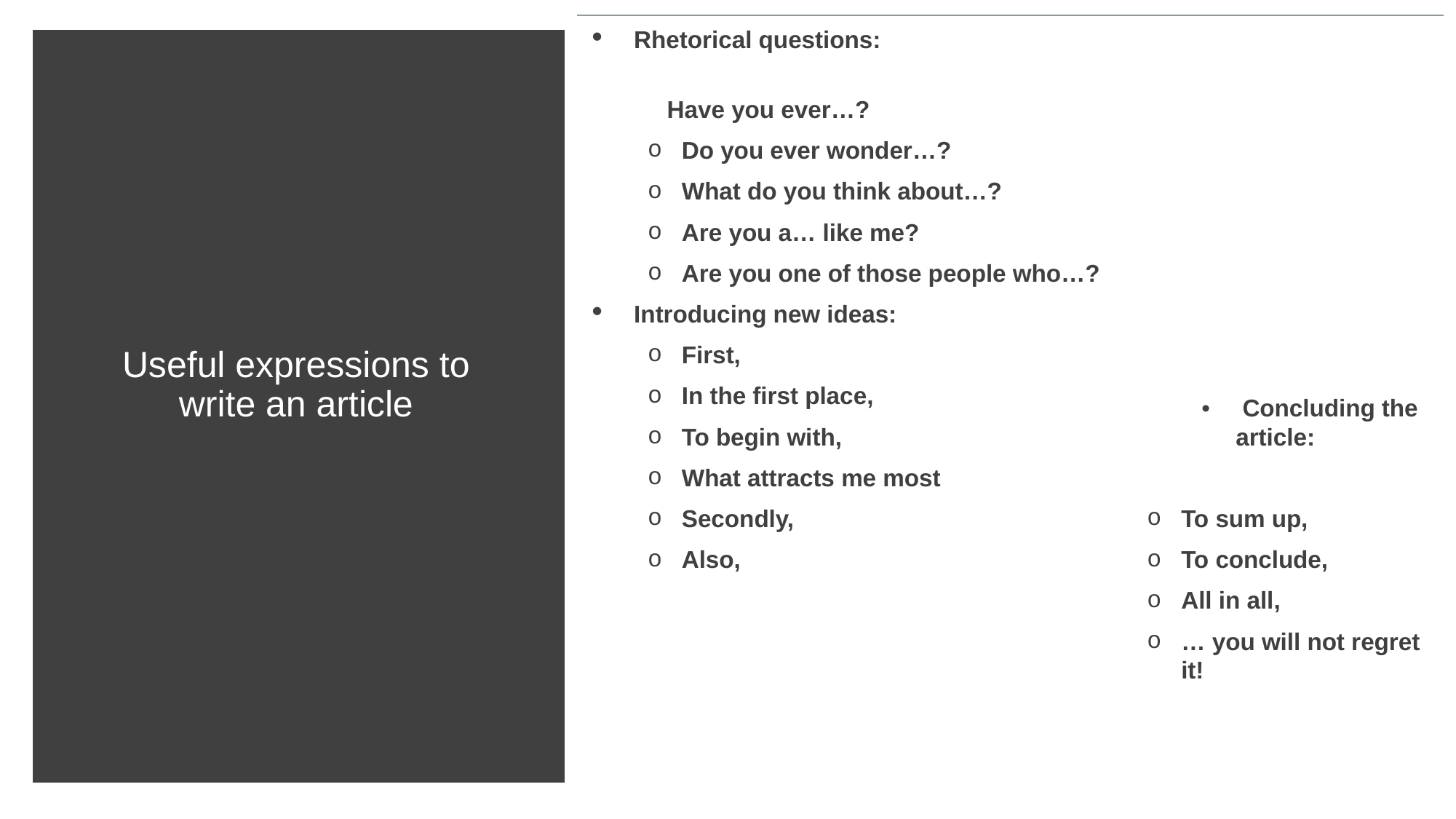

| Rhetorical questions: Have you ever…? Do you ever wonder…? What do you think about…? Are you a… like me? Are you one of those people who…? Introducing new ideas: First, In the first place, To begin with, What attracts me most  Secondly, Also, | Concluding the article:   To sum up, To conclude, All in all,  … you will not regret it! |
| --- | --- |

Useful expressions to write an article